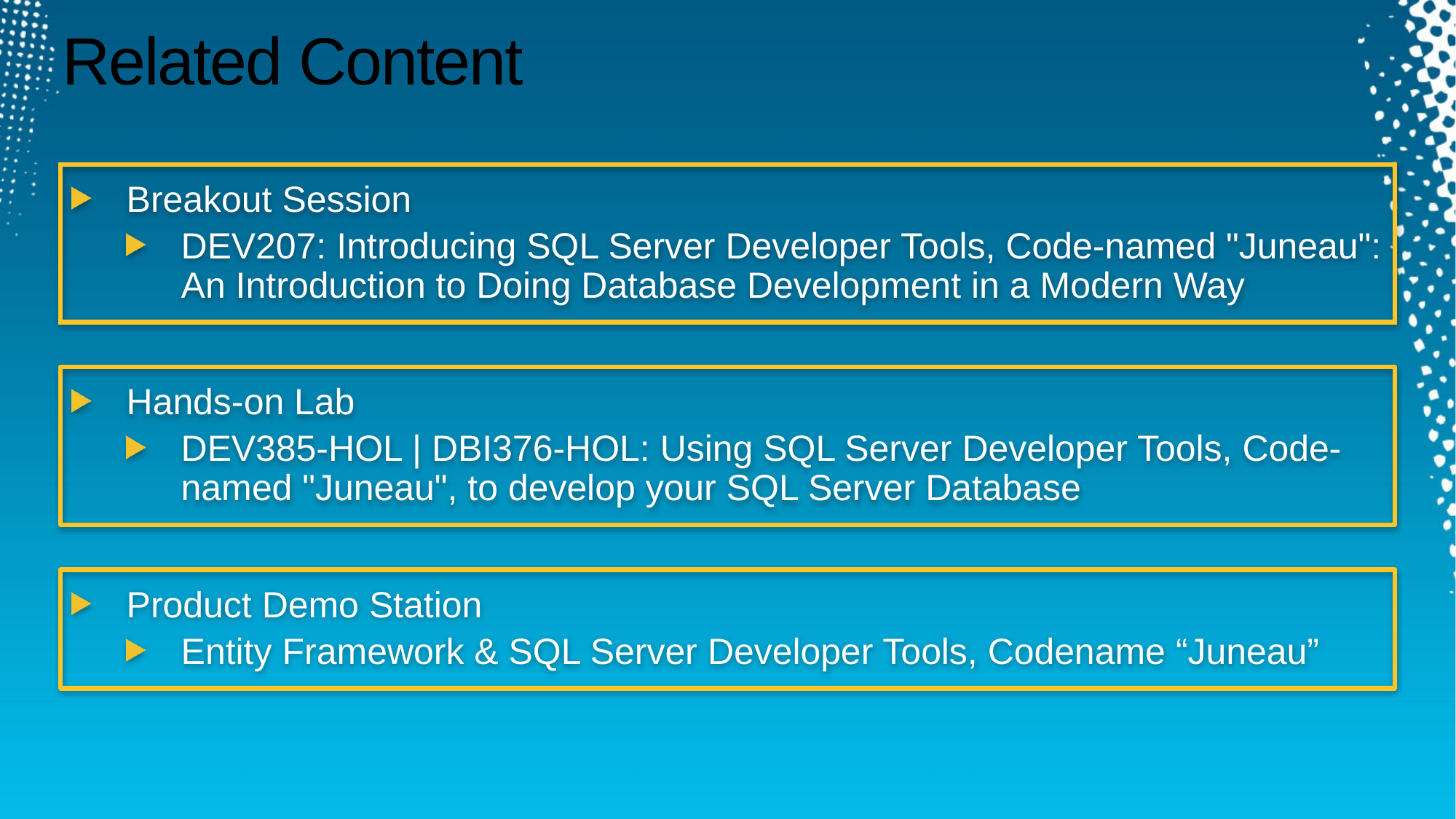

Required Slide

Speakers, please list the Breakout Sessions, Interactive Discussions, Labs, Demo Stations and Certification Exam that relate to your session. Also indicate when they can find you staffing in the TLC.

# Related Content
Breakout Session
DEV207: Introducing SQL Server Developer Tools, Code-named "Juneau": An Introduction to Doing Database Development in a Modern Way
Hands-on Lab
DEV385-HOL | DBI376-HOL: Using SQL Server Developer Tools, Code-named "Juneau", to develop your SQL Server Database
Product Demo Station
Entity Framework & SQL Server Developer Tools, Codename “Juneau”